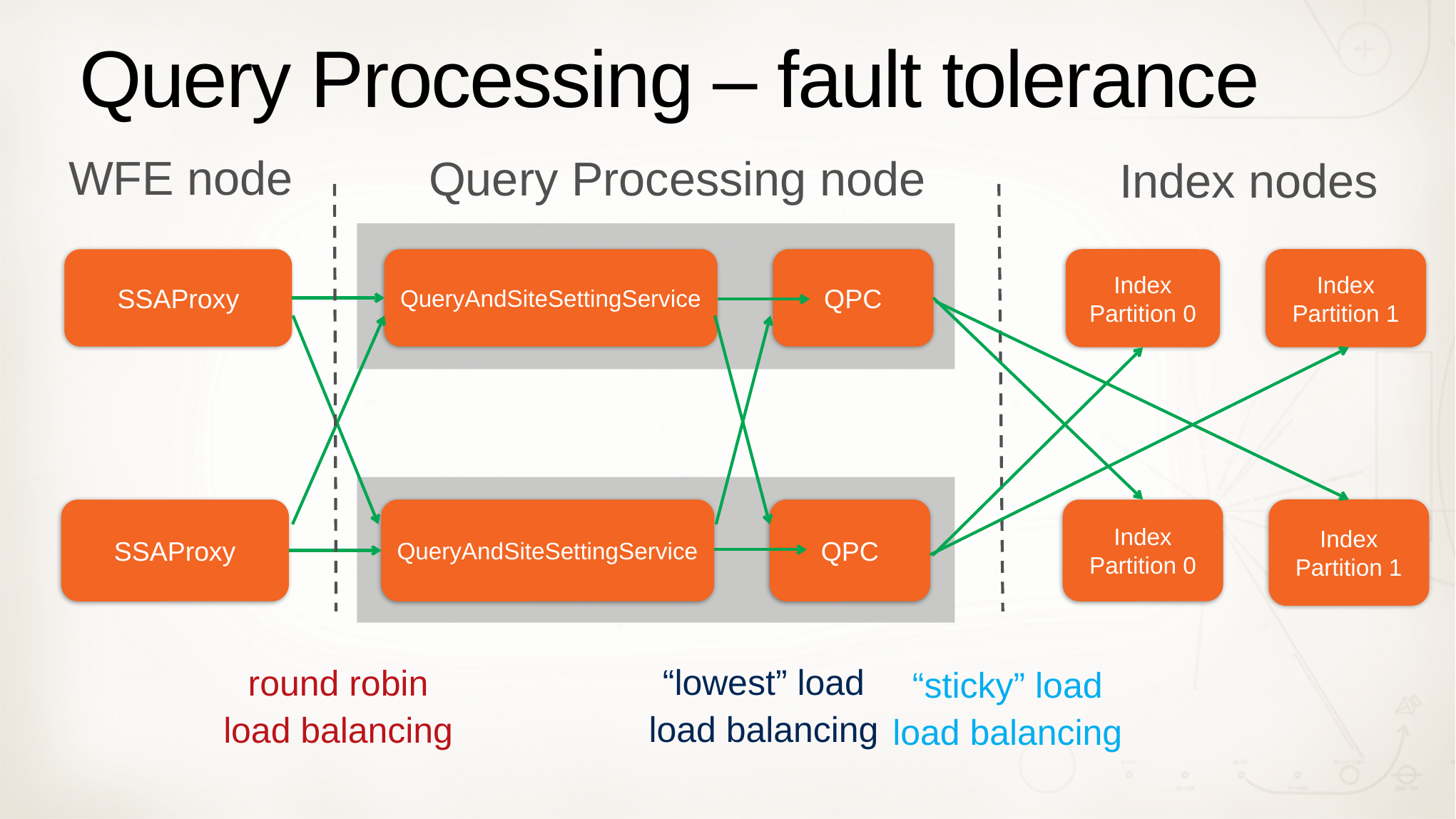

# Query Processing – fault tolerance
WFE node
Query Processing node
Index nodes

SSAProxy
QueryAndSiteSettingService
QPC
Index
Partition 0
Index
Partition 1

QueryAndSiteSettingService
Index
Partition 0
Index
Partition 1
SSAProxy
QPC
“lowest” load
load balancing
round robin
load balancing
“sticky” load
load balancing